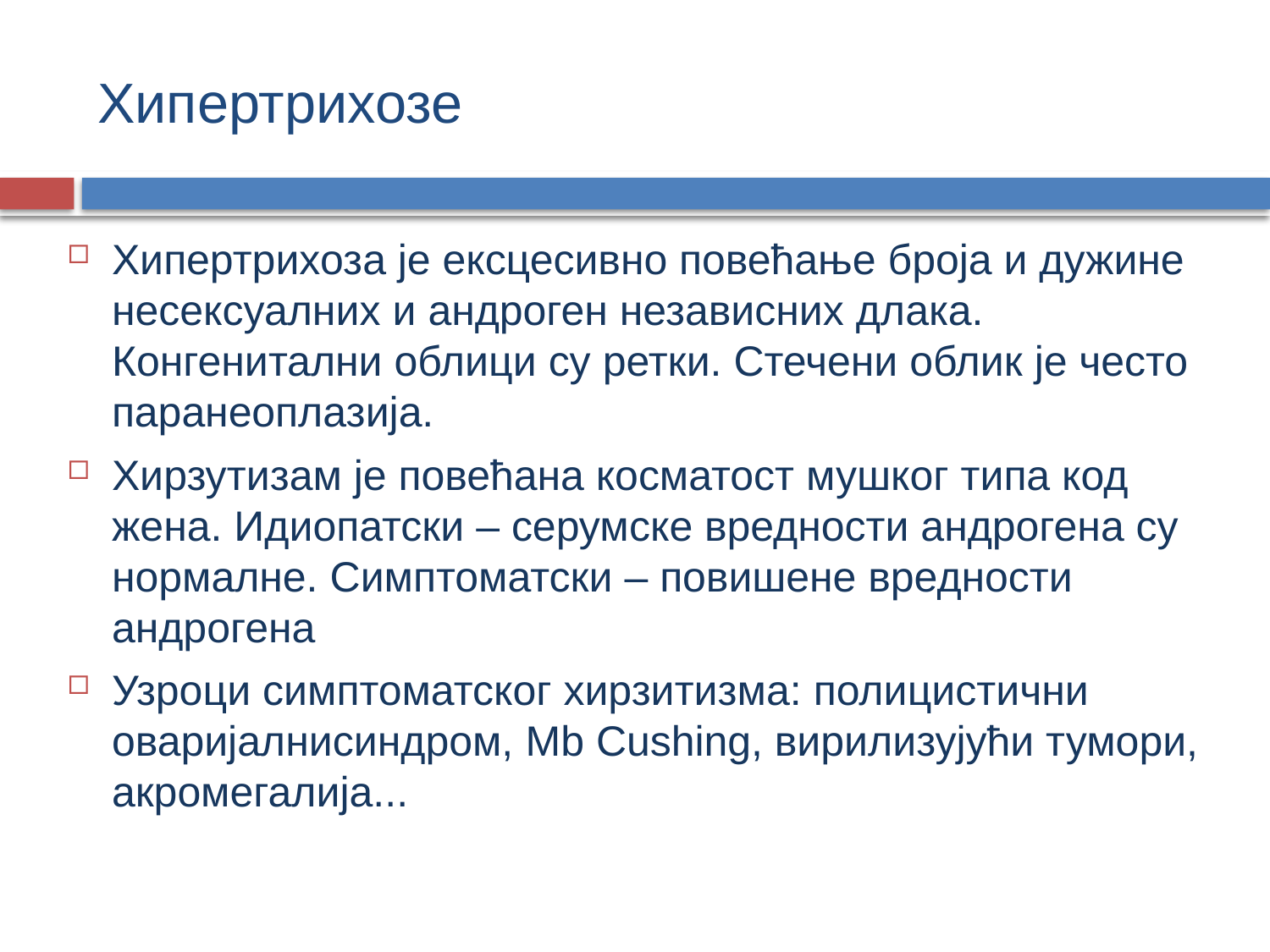

# Хипертрихозе
Хипертрихоза је ексцесивно повећање броја и дужине несексуалних и андроген независних длака. Конгенитални облици су ретки. Стечени облик је често паранеоплазија.
Хирзутизам је повећана косматост мушког типа код жена. Идиопатски – серумске вредности андрогена су нормалне. Симптоматски – повишене вредности андрогена
Узроци симптоматског хирзитизма: полицистични оваријалнисиндром, Mb Cushing, вирилизујући тумори, акромегалија...